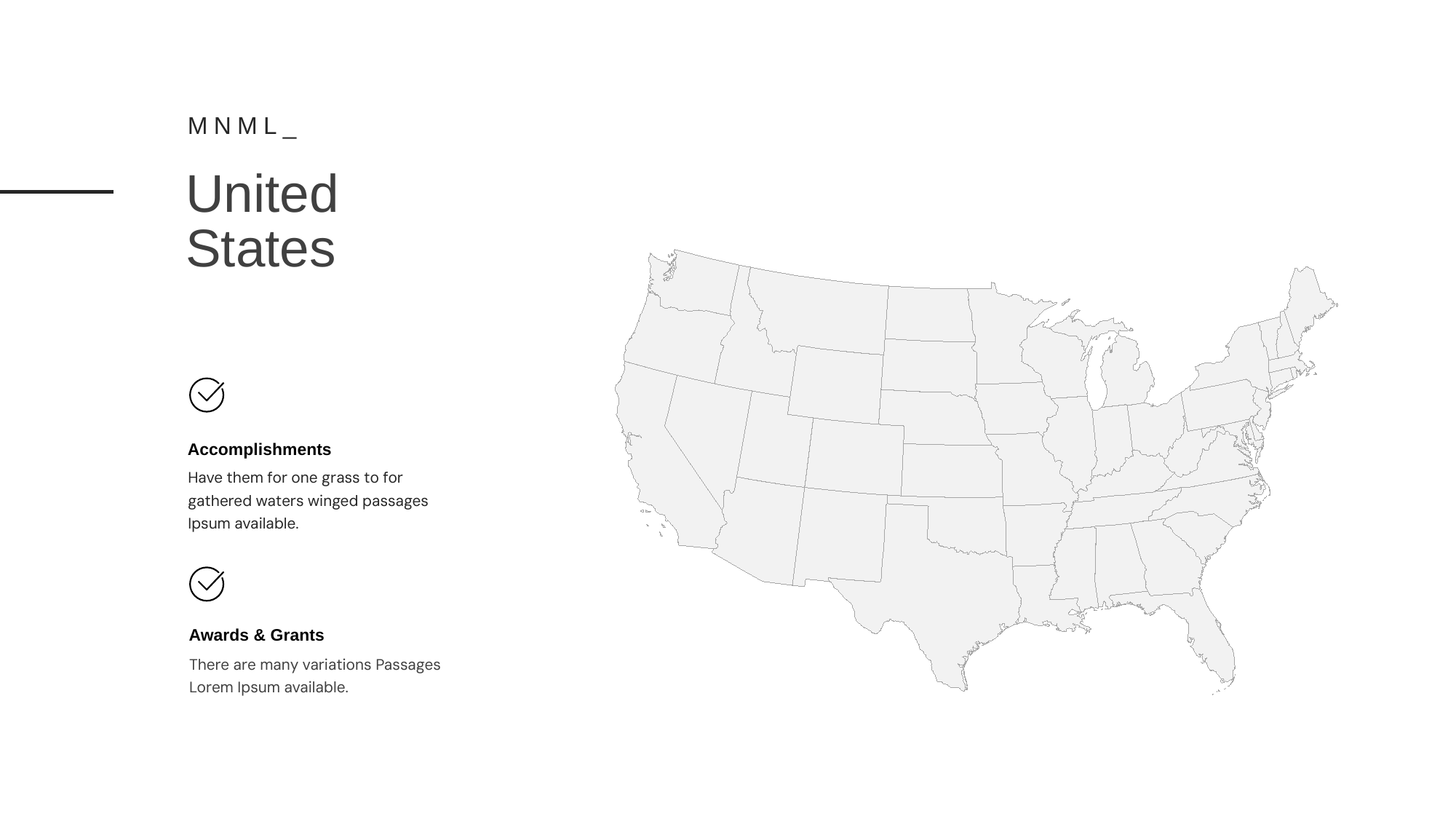

Mnml_
United
States

Accomplishments
Have them for one grass to for
gathered waters winged passages
Ipsum available.

Awards & Grants
There are many variations Passages
Lorem Ipsum available.